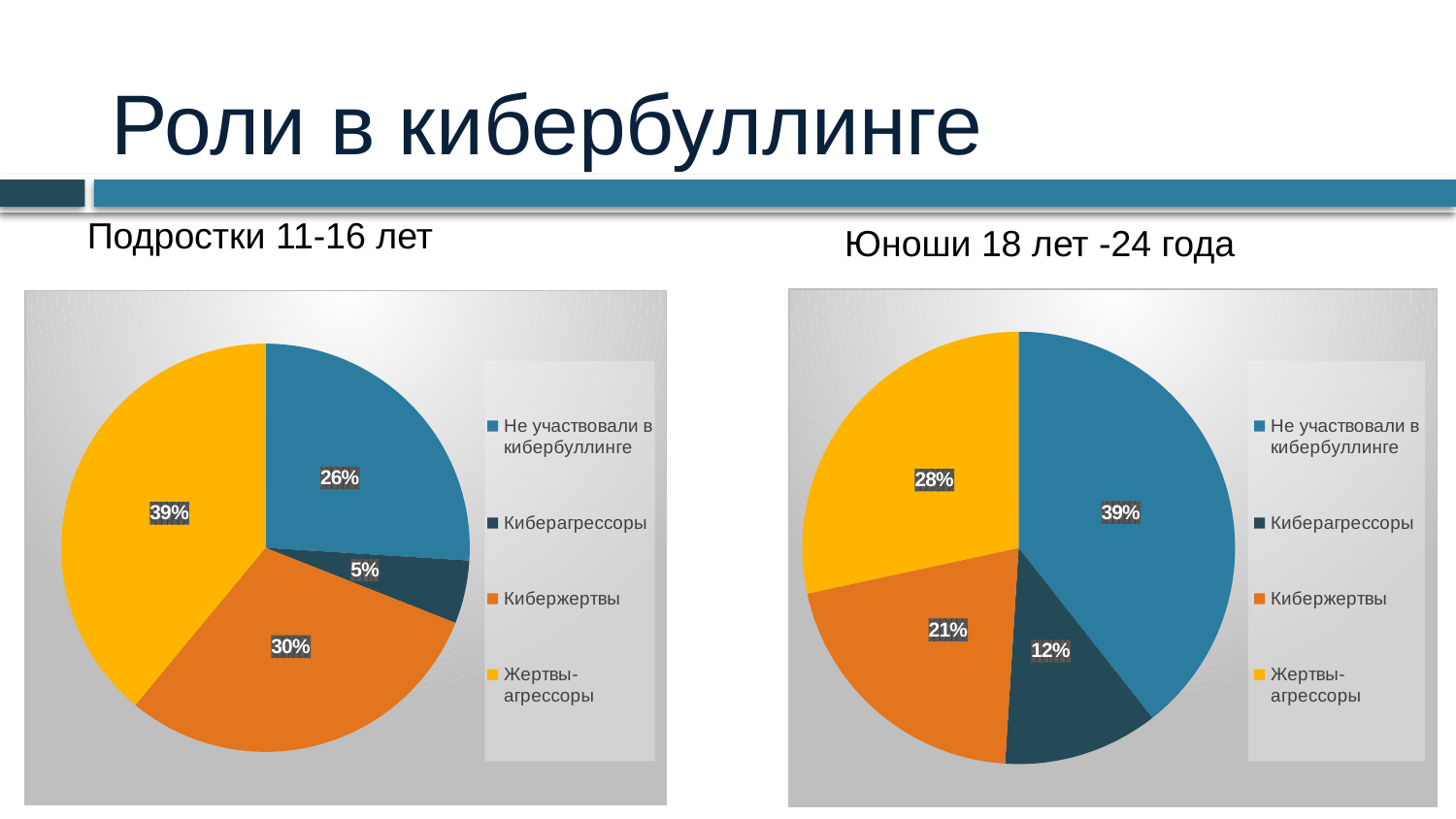

# Роли в кибербуллинге
Подростки 11-16 лет
Юноши 18 лет -24 года

### Chart

| Category |  |
|---|---|
| Не участвовали в кибербуллинге | 39.4 |
| Киберагрессоры | 11.6 |
| Кибержертвы | 20.6 |
| Жертвы-агрессоры | 28.4 |

### Chart

| Category |  |
|---|---|
| Не участвовали в кибербуллинге | 26.0 |
| Киберагрессоры | 5.0 |
| Кибержертвы | 30.0 |
| Жертвы-агрессоры | 39.0 |